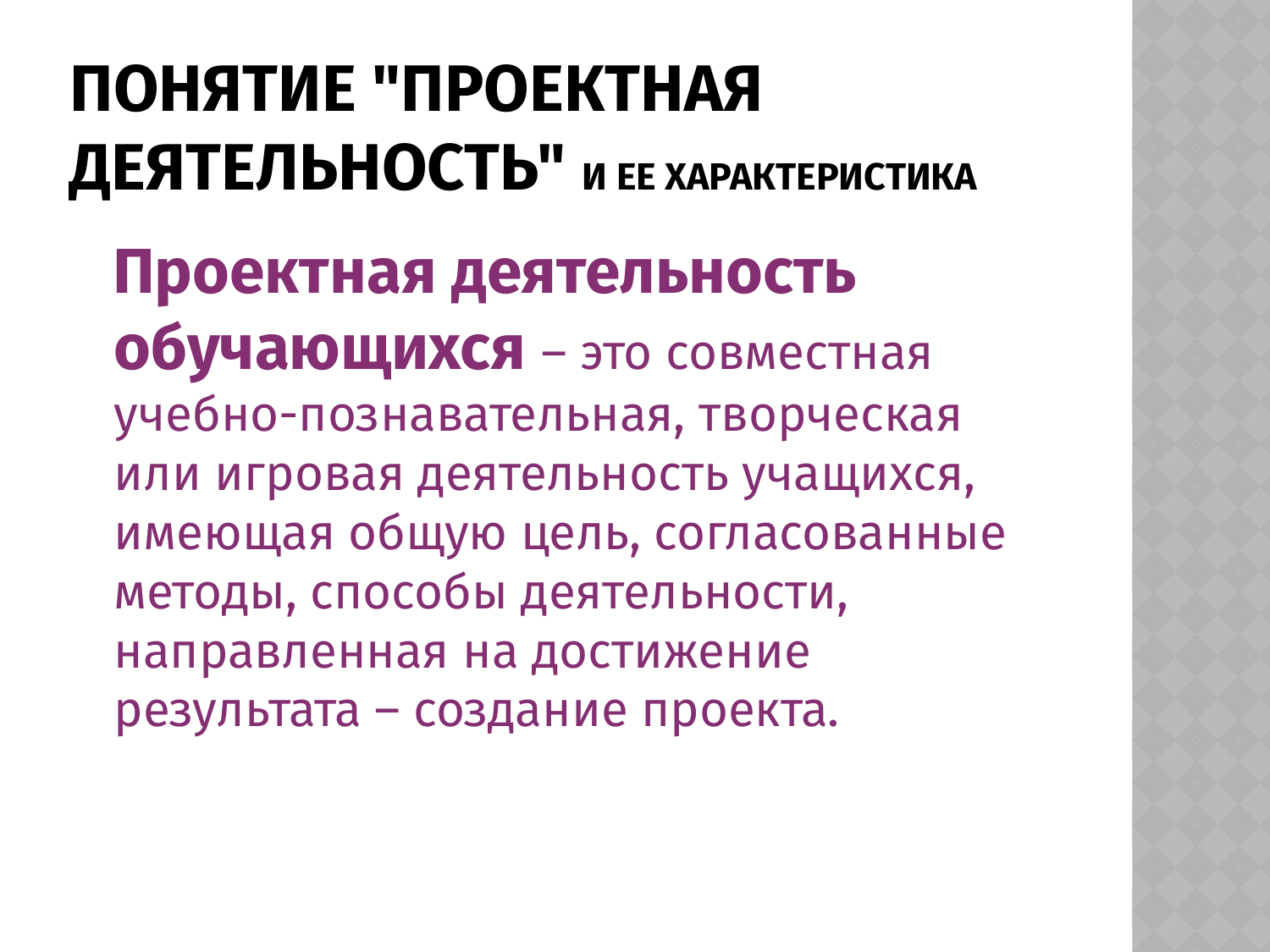

# Понятие "проектная деятельность" и ее характеристика
   Проектная деятельность обучающихся – это совместная учебно-познавательная, творческая или игровая деятельность учащихся, имеющая общую цель, согласованные методы, способы деятельности, направленная на достижение результата – создание проекта.